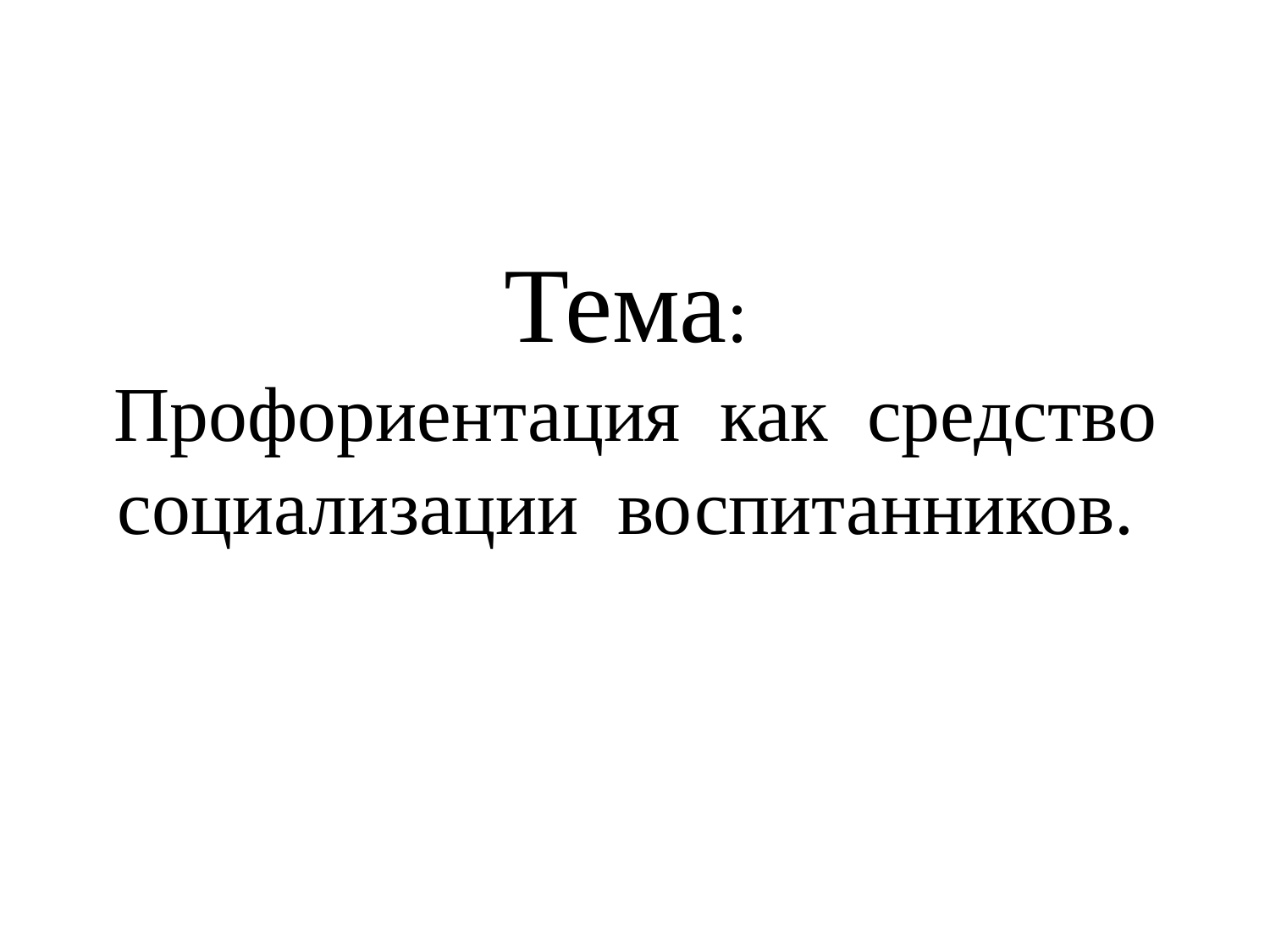

# Тема: Профориентация  как  средство  социализации  воспитанников.